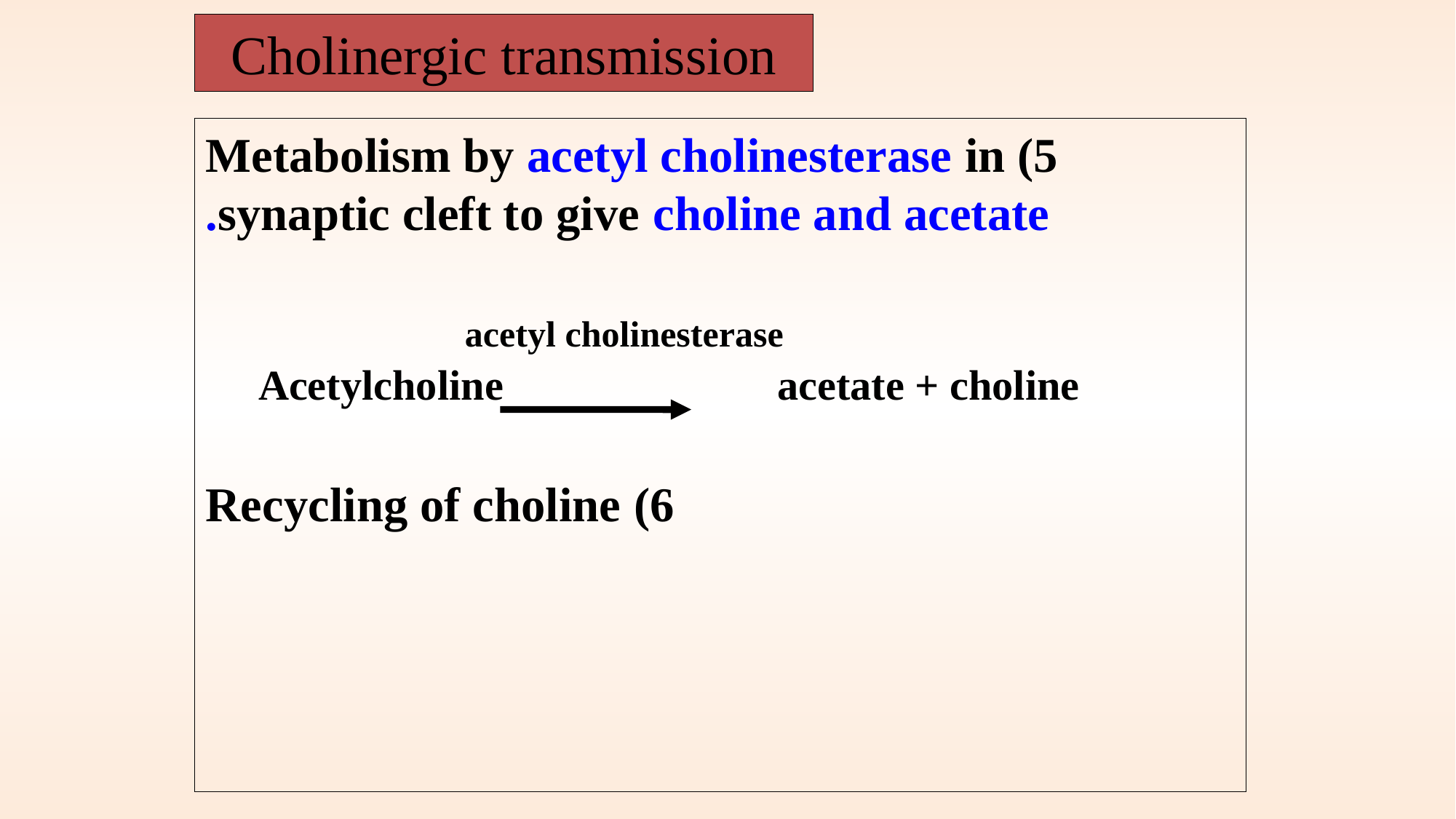

# Cholinergic transmission
5) Metabolism by acetyl cholinesterase in synaptic cleft to give choline and acetate.

 	                	acetyl cholinesterase
	Acetylcholine                          acetate + choline

6) Recycling of choline